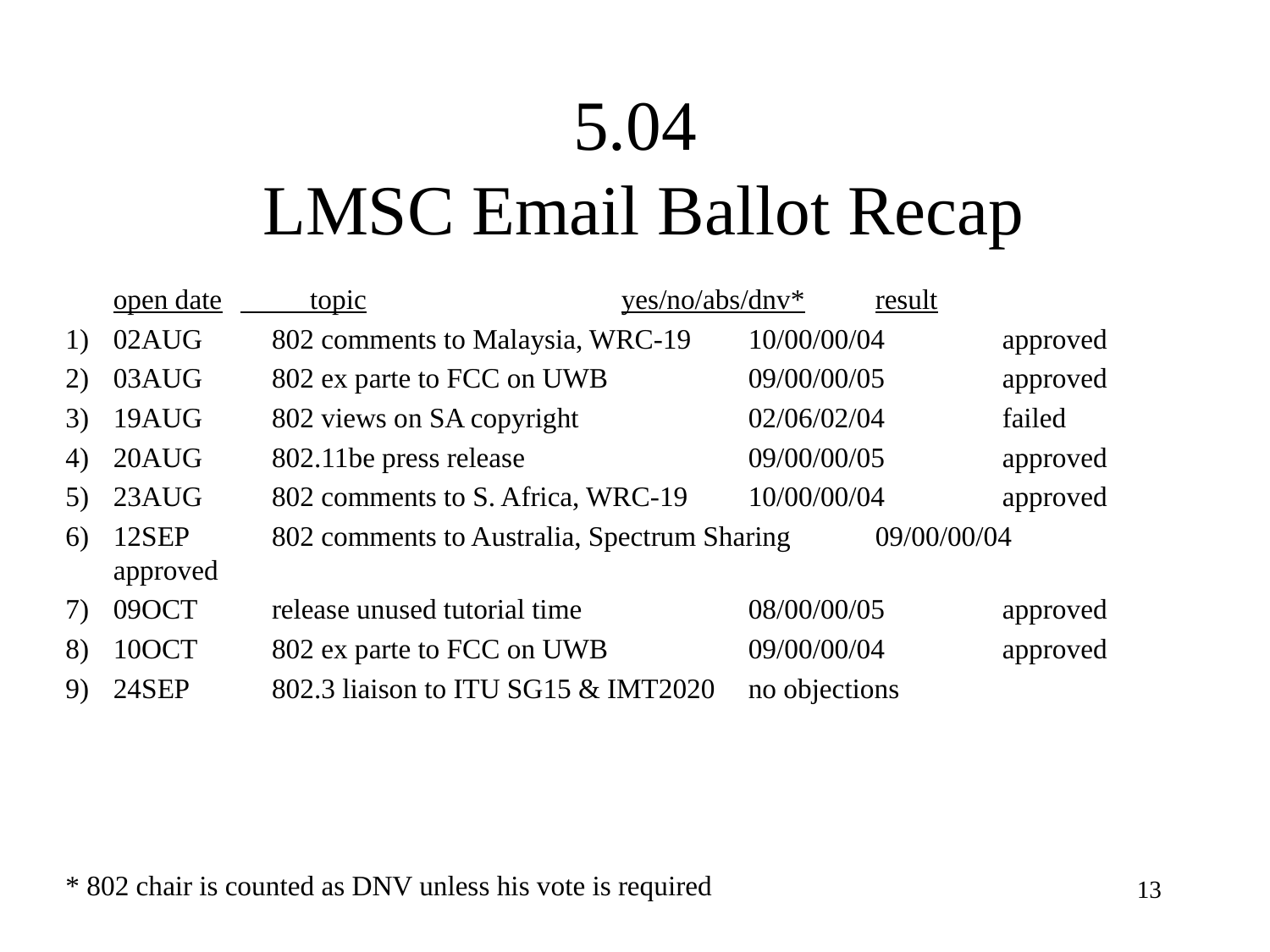

# 5.04 LMSC Email Ballot Recap
	open date	          topic			yes/no/abs/dnv*	result
02AUG	802 comments to Malaysia, WRC-19 	10/00/00/04	approved
03AUG	802 ex parte to FCC on UWB		09/00/00/05	approved
19AUG	802 views on SA copyright		02/06/02/04	failed
20AUG	802.11be press release		09/00/00/05	approved
23AUG	802 comments to S. Africa, WRC-19	10/00/00/04	approved
12SEP	802 comments to Australia, Spectrum Sharing	09/00/00/04	approved
09OCT	release unused tutorial time 		08/00/00/05	approved
10OCT	802 ex parte to FCC on UWB		09/00/00/04	approved
24SEP	802.3 liaison to ITU SG15 & IMT2020	no objections

* 802 chair is counted as DNV unless his vote is required

13